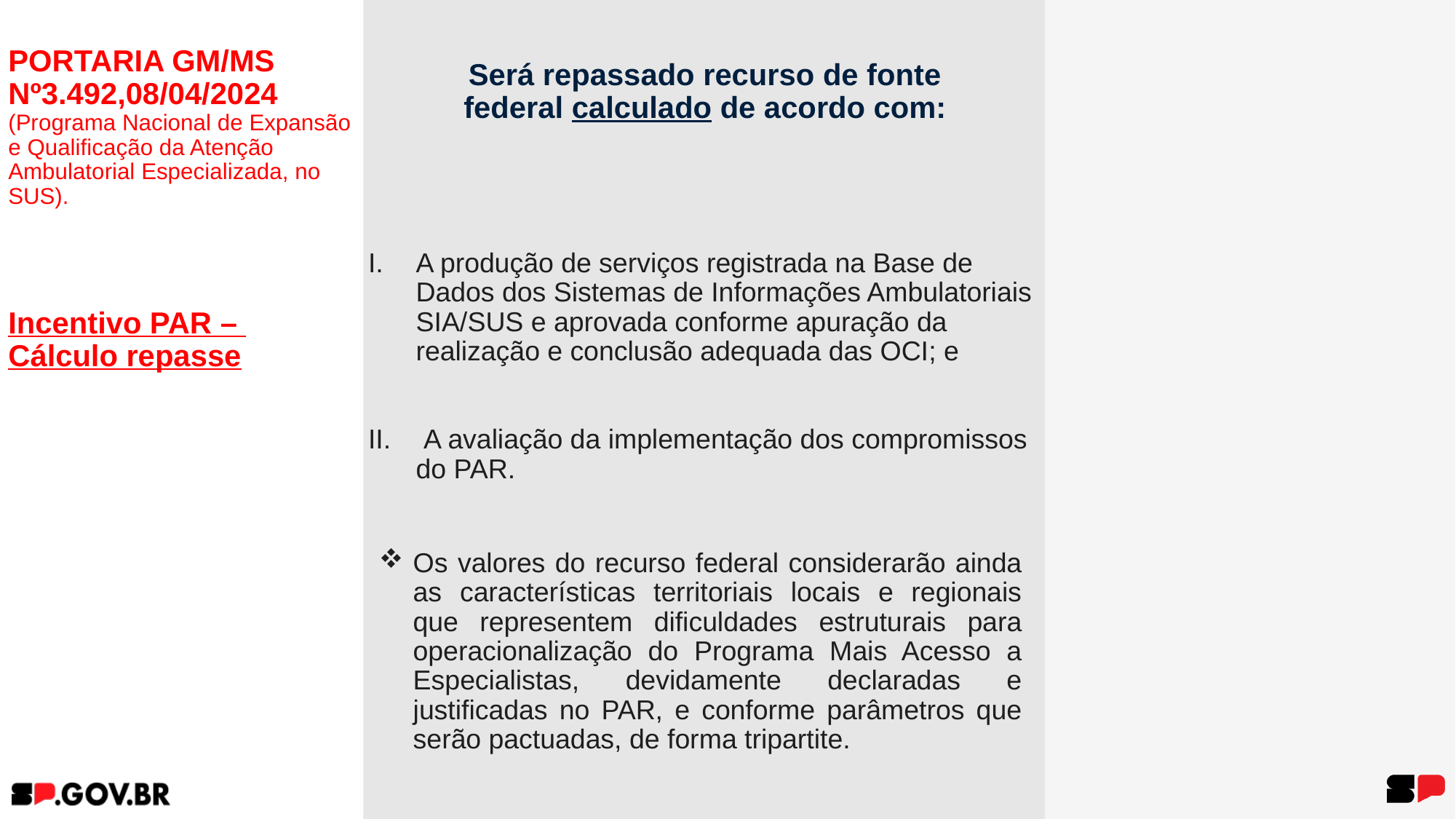

Será repassado recurso de fonte federal calculado de acordo com:
# PORTARIA GM/MS Nº3.492,08/04/2024 (Programa Nacional de Expansão e Qualificação da Atenção Ambulatorial Especializada, no SUS). Incentivo PAR – Cálculo repasse
A produção de serviços registrada na Base de Dados dos Sistemas de Informações Ambulatoriais SIA/SUS e aprovada conforme apuração da realização e conclusão adequada das OCI; e

 A avaliação da implementação dos compromissos do PAR.
Os valores do recurso federal considerarão ainda as características territoriais locais e regionais que representem dificuldades estruturais para operacionalização do Programa Mais Acesso a Especialistas, devidamente declaradas e justificadas no PAR, e conforme parâmetros que serão pactuadas, de forma tripartite.